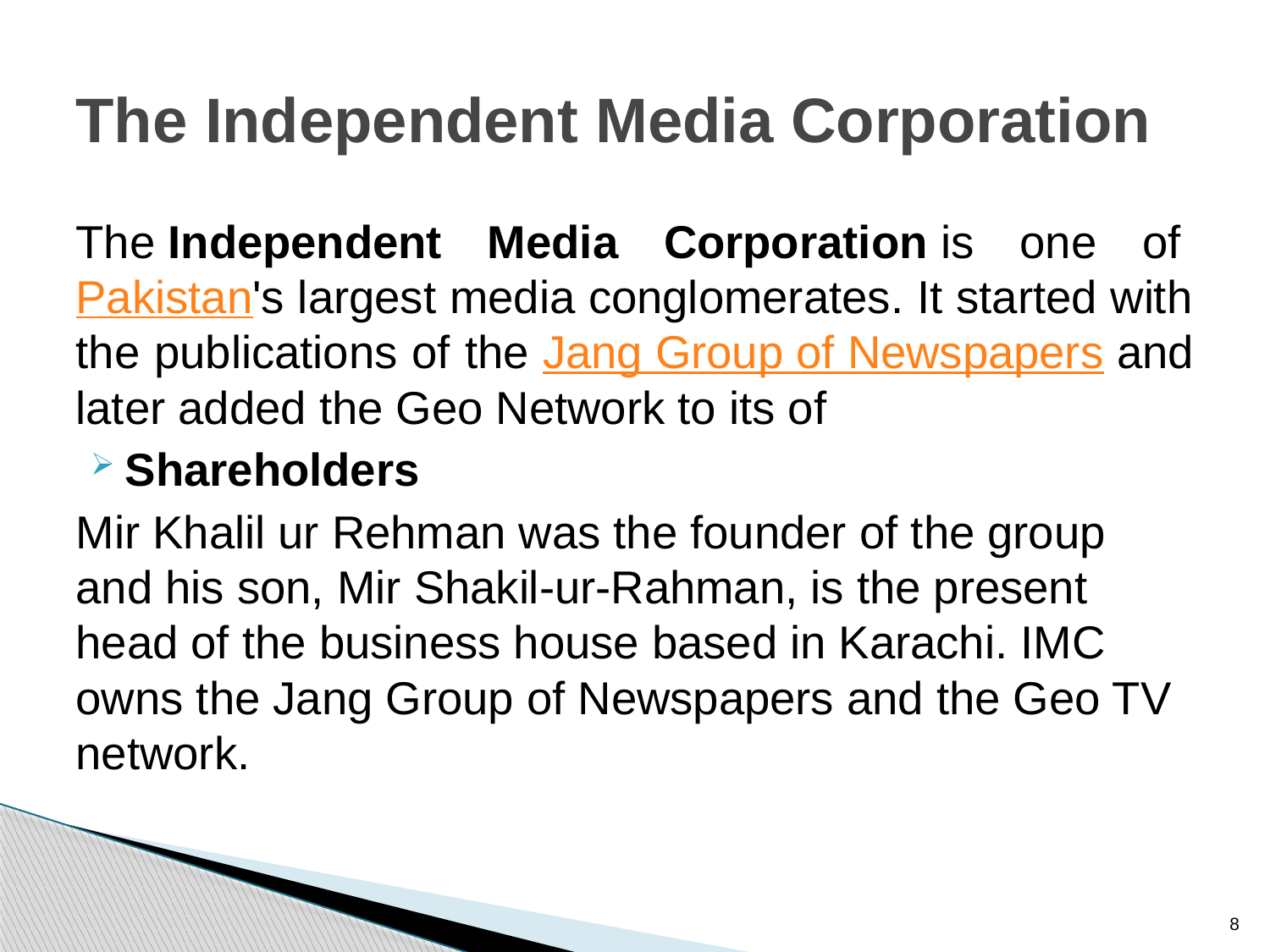

# The Independent Media Corporation
The Independent Media Corporation is one of Pakistan's largest media conglomerates. It started with the publications of the Jang Group of Newspapers and later added the Geo Network to its of
Shareholders
Mir Khalil ur Rehman was the founder of the group and his son, Mir Shakil-ur-Rahman, is the present head of the business house based in Karachi. IMC owns the Jang Group of Newspapers and the Geo TV network.
8